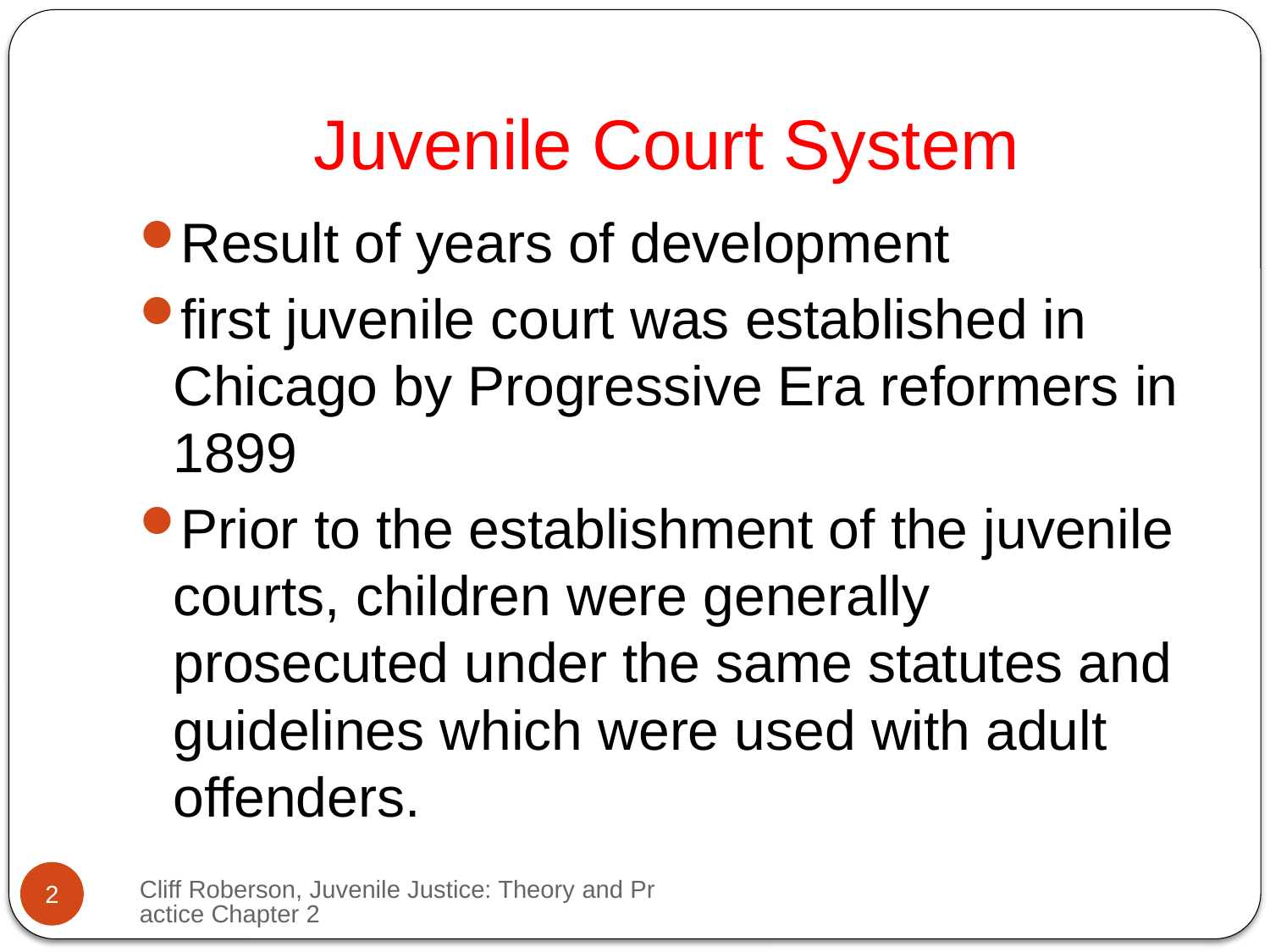

# Juvenile Court System
Result of years of development
first juvenile court was established in Chicago by Progressive Era reformers in 1899
Prior to the establishment of the juvenile courts, children were generally prosecuted under the same statutes and guidelines which were used with adult offenders.

Cliff Roberson, Juvenile Justice: Theory and Practice Chapter 2
2